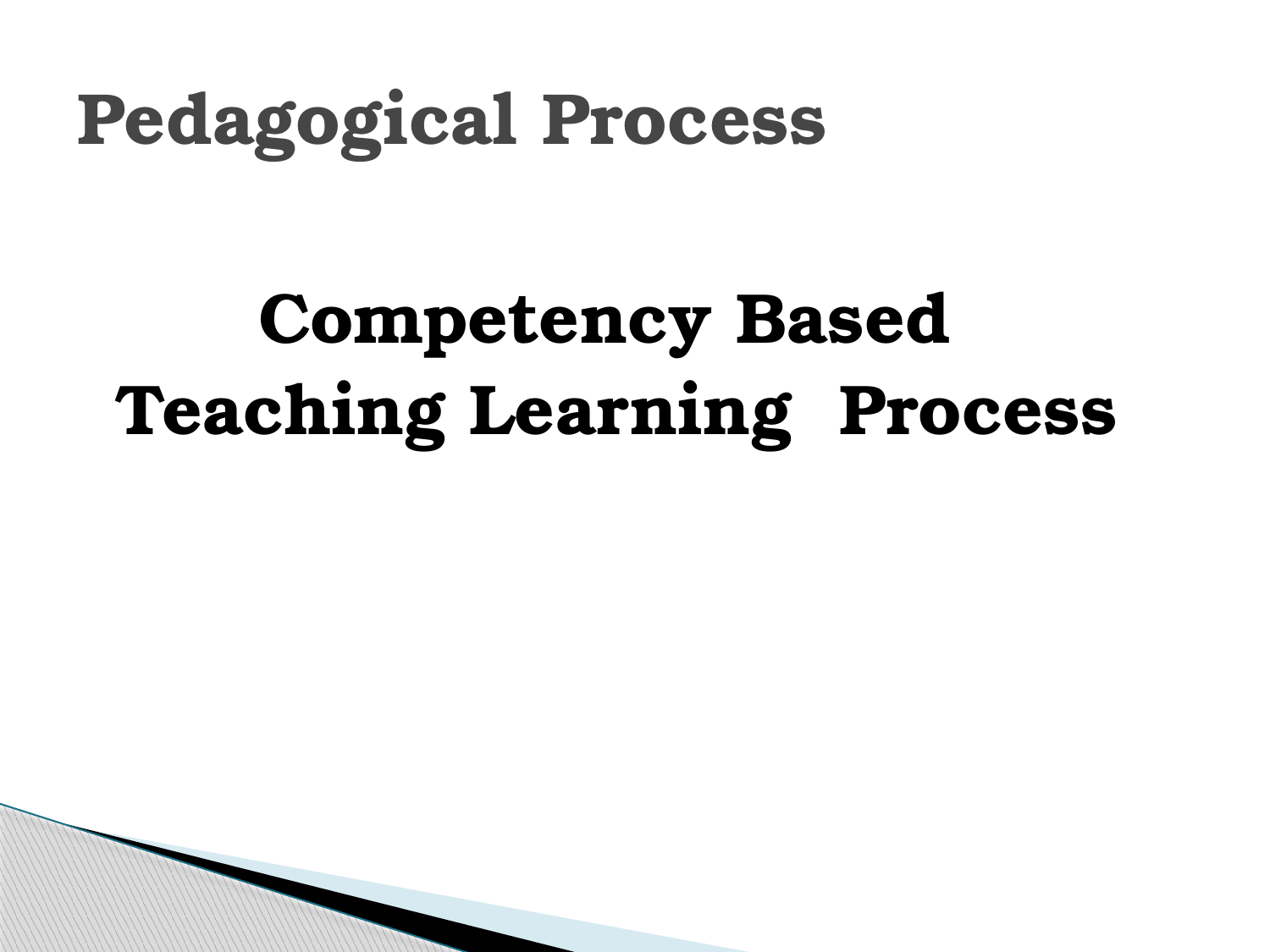

# Pedagogical Process
Competency Based
Teaching Learning  Process